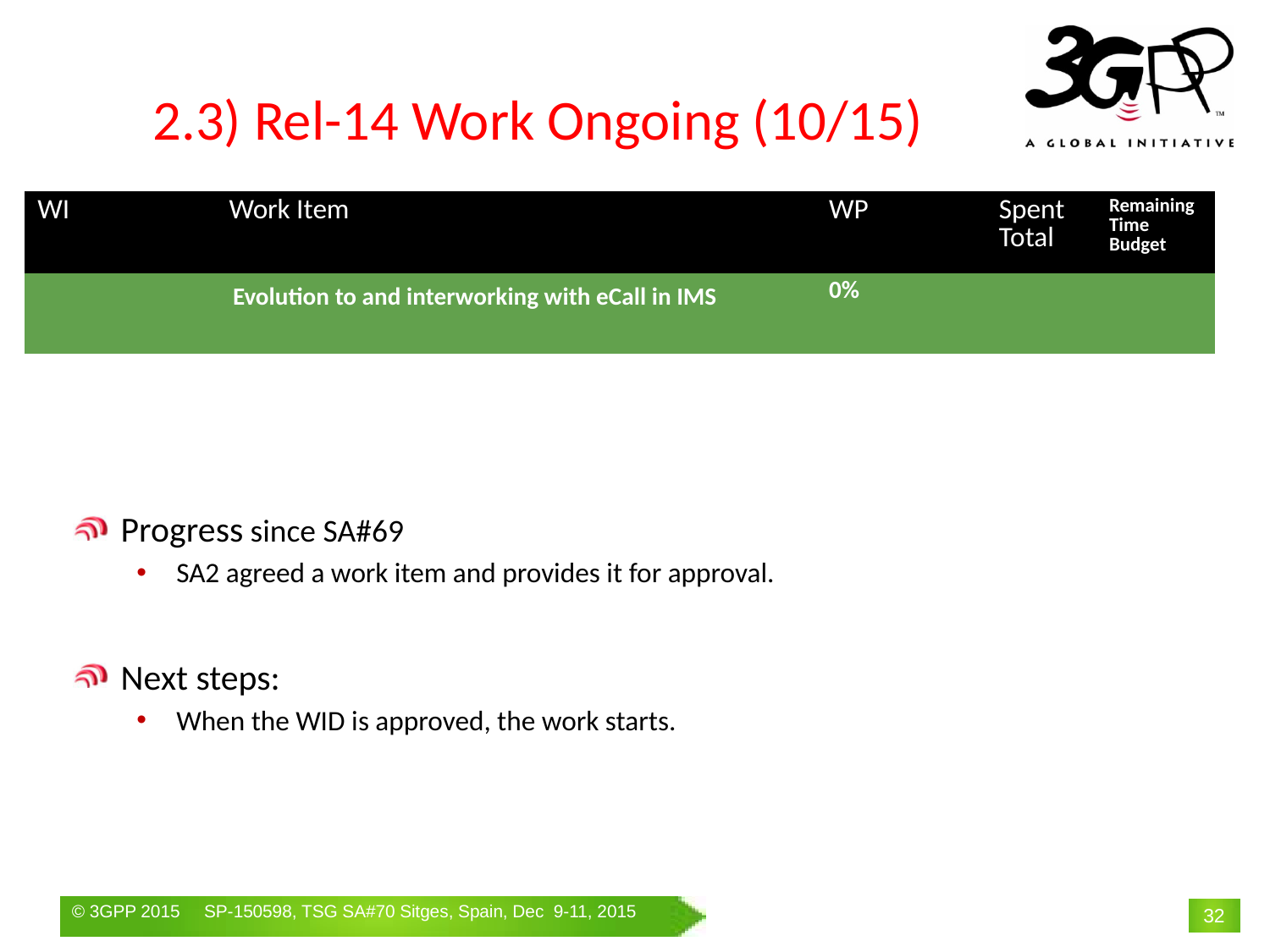

# 2.3) Rel-14 Work Ongoing (10/15)
| WI | Work Item | WP | Spent Total | Remaining Time Budget |
| --- | --- | --- | --- | --- |
|  | Evolution to and interworking with eCall in IMS | 0% |  |  |
Progress since SA#69
SA2 agreed a work item and provides it for approval.

Next steps:
When the WID is approved, the work starts.